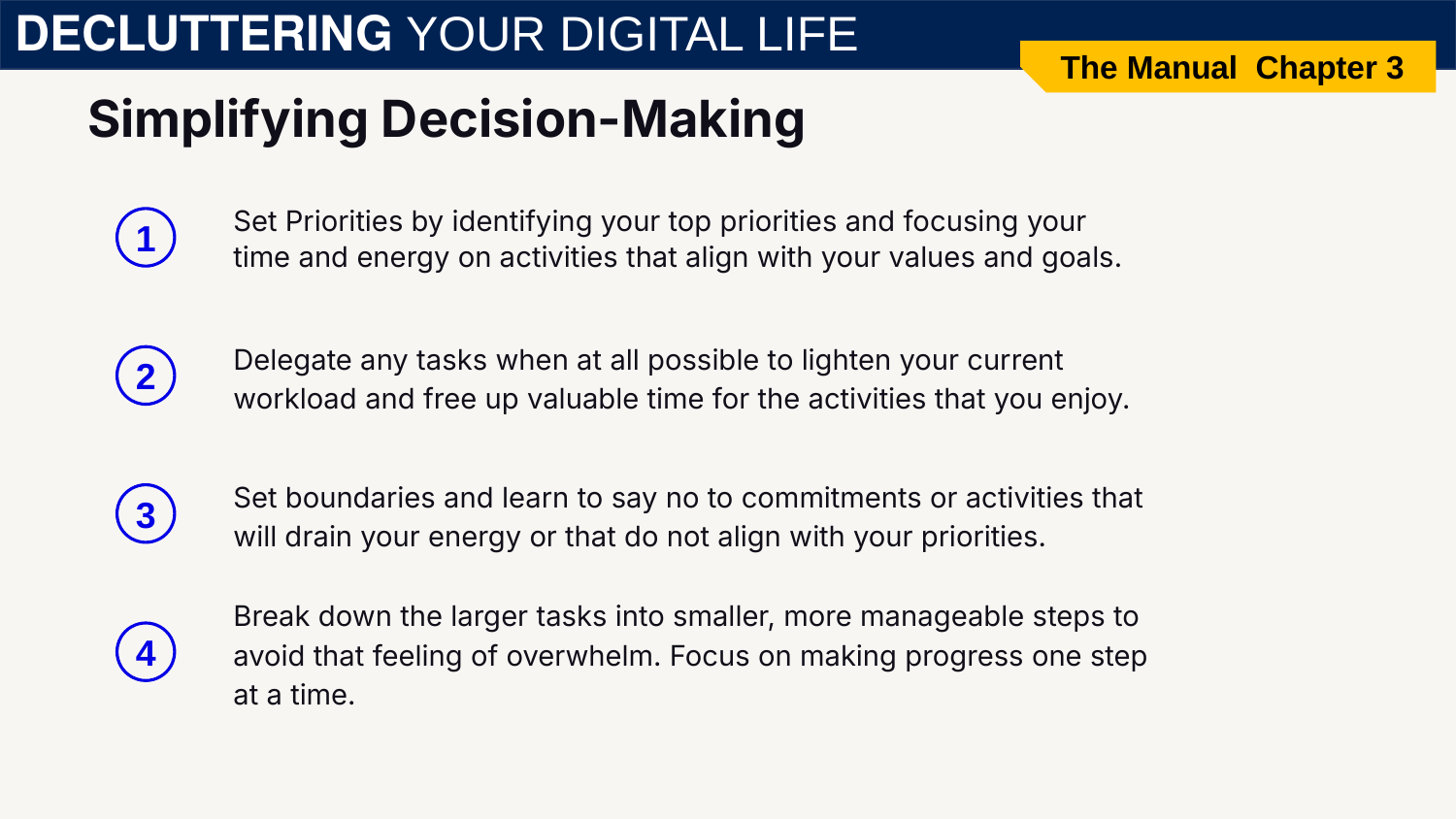

DECLUTTERING YOUR DIGITAL LIFE
The Manual  Chapter 3

# Simplifying Decision-Making
Set Priorities by identifying your top priorities and focusing your time and energy on activities that align with your values and goals.
1
Delegate any tasks when at all possible to lighten your current workload and free up valuable time for the activities that you enjoy.
2
Set boundaries and learn to say no to commitments or activities that will drain your energy or that do not align with your priorities.
3
Break down the larger tasks into smaller, more manageable steps to avoid that feeling of overwhelm. Focus on making progress one step at a time.
4